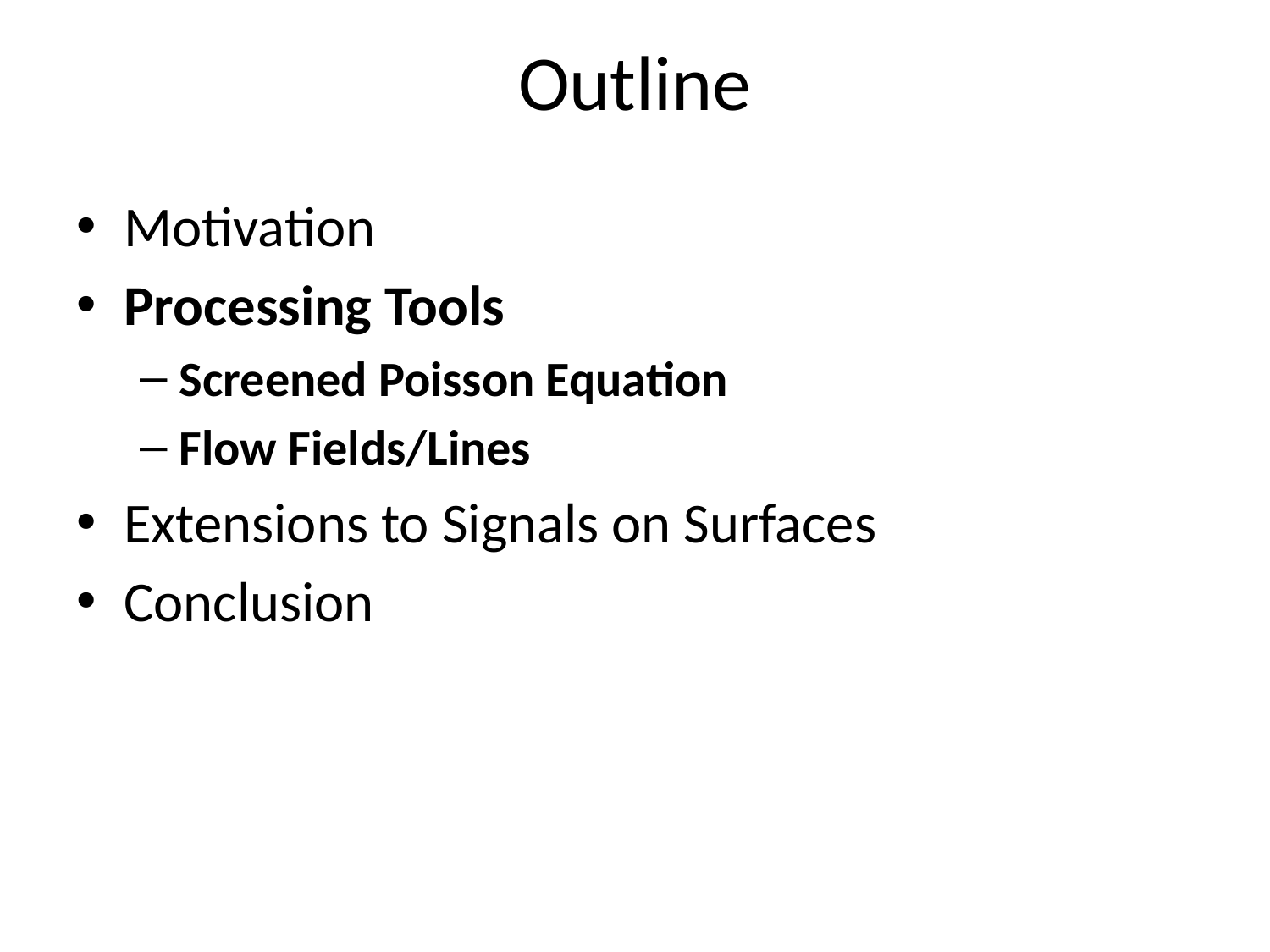

# Outline
Motivation
Processing Tools
Screened Poisson Equation
Flow Fields/Lines
Extensions to Signals on Surfaces
Conclusion